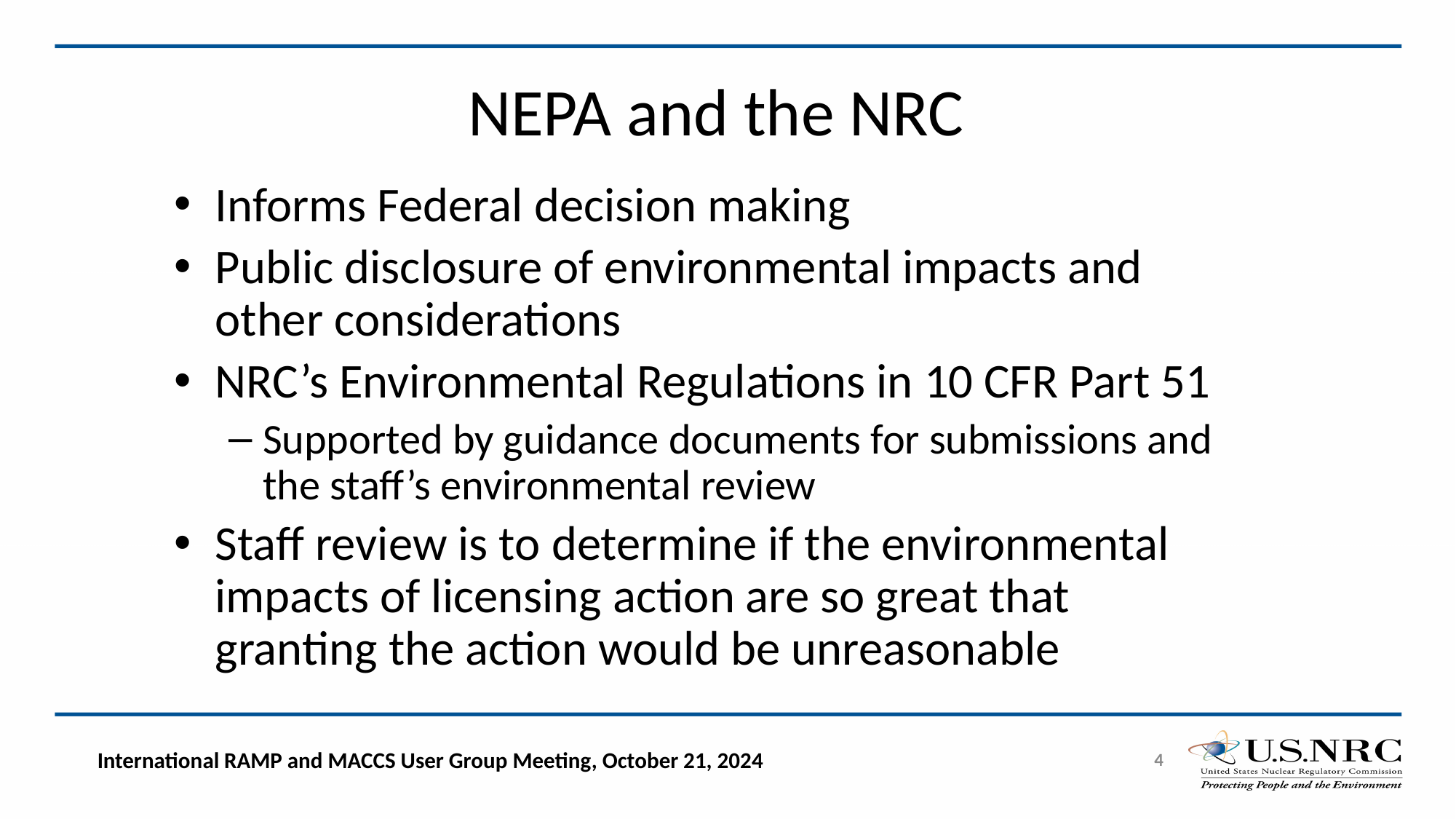

# NEPA and the NRC
Informs Federal decision making
Public disclosure of environmental impacts and other considerations
NRC’s Environmental Regulations in 10 CFR Part 51
Supported by guidance documents for submissions and the staff’s environmental review
Staff review is to determine if the environmental impacts of licensing action are so great that granting the action would be unreasonable
4
International RAMP and MACCS User Group Meeting, October 21, 2024